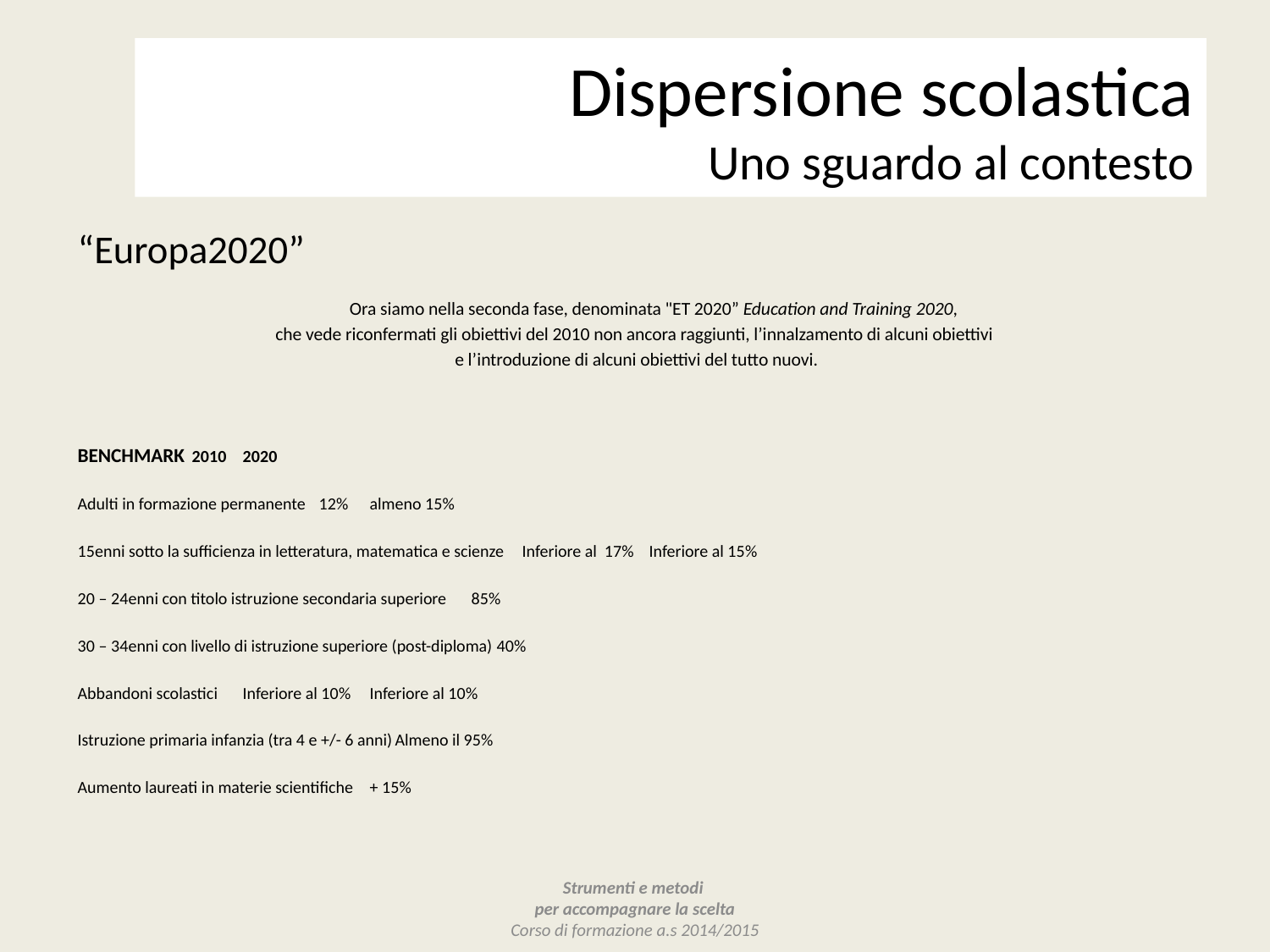

# Dispersione scolastica Uno sguardo al contesto

“Europa2020”

	Ora siamo nella seconda fase, denominata "ET 2020” Education and Training 2020,
che vede riconfermati gli obiettivi del 2010 non ancora raggiunti, l’innalzamento di alcuni obiettivi
e l’introduzione di alcuni obiettivi del tutto nuovi.

BENCHMARK				2010		2020

Adulti in formazione permanente			12%		almeno 15%

15enni sotto la sufficienza in letteratura, matematica e scienze	Inferiore al  17%	Inferiore al 15%

20 – 24enni con titolo istruzione secondaria superiore 				85%

30 – 34enni con livello di istruzione superiore (post-diploma)			40%

Abbandoni scolastici				Inferiore al 10%	Inferiore al 10%

Istruzione primaria infanzia (tra 4 e +/- 6 anni)				Almeno il 95%

Aumento laureati in materie scientifiche					+ 15%

Strumenti e metodi
per accompagnare la scelta
Corso di formazione a.s 2014/2015